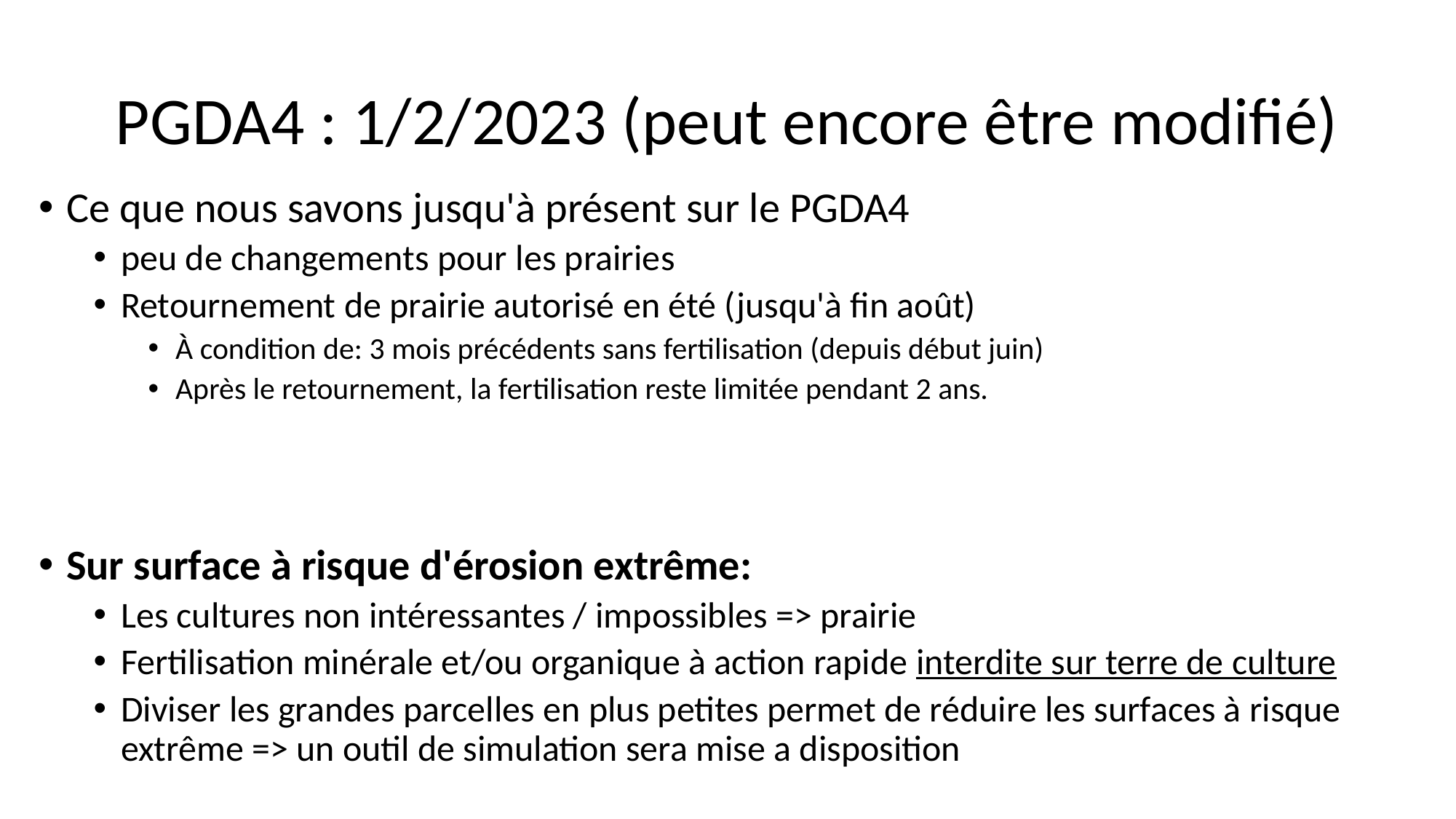

# PGDA4 : 1/2/2023 (peut encore être modifié)
Ce que nous savons jusqu'à présent sur le PGDA4
peu de changements pour les prairies
Retournement de prairie autorisé en été (jusqu'à fin août)
À condition de: 3 mois précédents sans fertilisation (depuis début juin)
Après le retournement, la fertilisation reste limitée pendant 2 ans.

Sur surface à risque d'érosion extrême:
Les cultures non intéressantes / impossibles => prairie
Fertilisation minérale et/ou organique à action rapide interdite sur terre de culture
Diviser les grandes parcelles en plus petites permet de réduire les surfaces à risque extrême => un outil de simulation sera mise a disposition